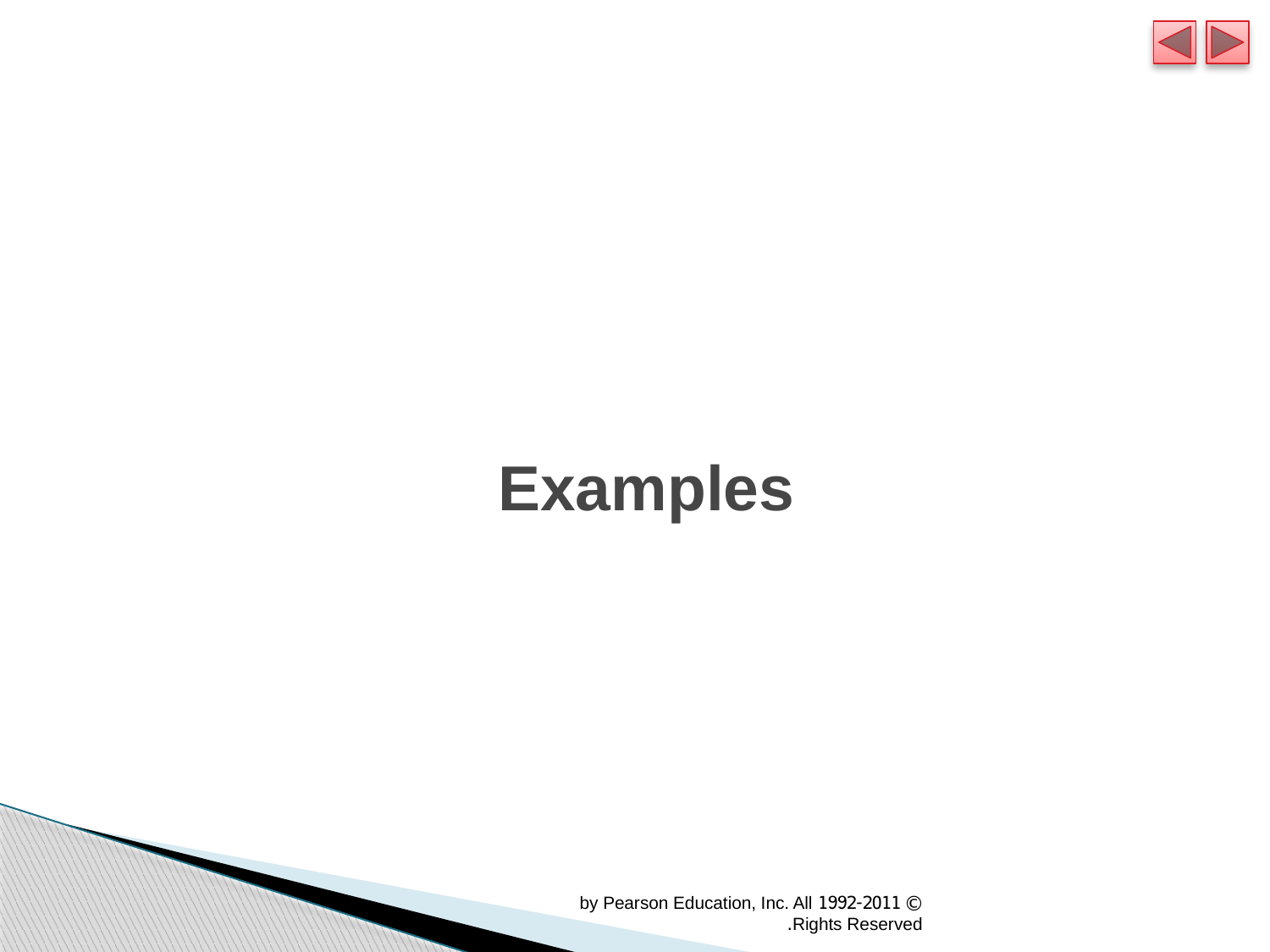

# Examples
© 1992-2011 by Pearson Education, Inc. All Rights Reserved.